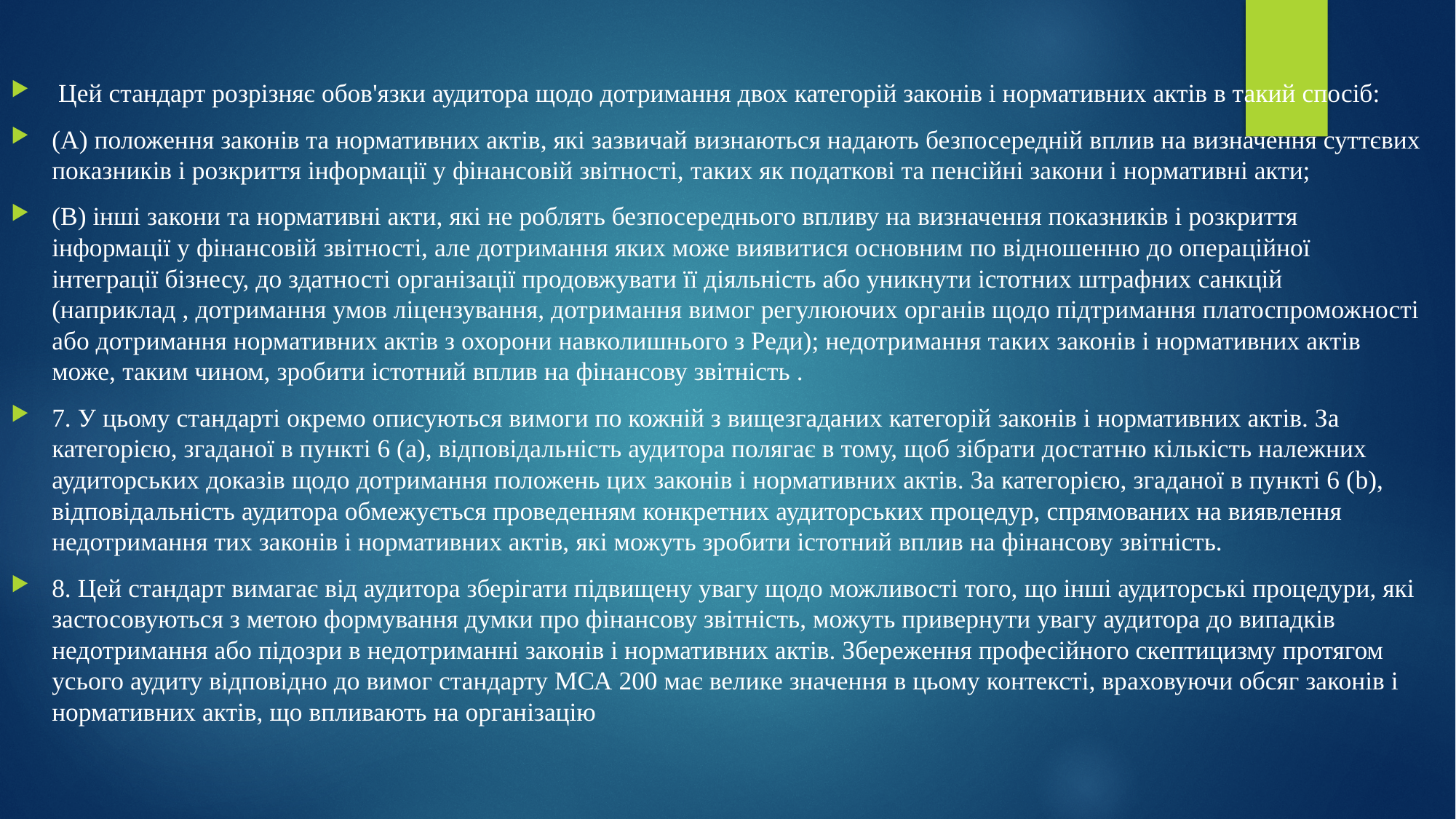

#
 Цей стандарт розрізняє обов'язки аудитора щодо дотримання двох категорій законів і нормативних актів в такий спосіб:
(A) положення законів та нормативних актів, які зазвичай визнаються надають безпосередній вплив на визначення суттєвих показників і розкриття інформації у фінансовій звітності, таких як податкові та пенсійні закони і нормативні акти;
(B) інші закони та нормативні акти, які не роблять безпосереднього впливу на визначення показників і розкриття інформації у фінансовій звітності, але дотримання яких може виявитися основним по відношенню до операційної інтеграції бізнесу, до здатності організації продовжувати її діяльність або уникнути істотних штрафних санкцій (наприклад , дотримання умов ліцензування, дотримання вимог регулюючих органів щодо підтримання платоспроможності або дотримання нормативних актів з охорони навколишнього з Реди); недотримання таких законів і нормативних актів може, таким чином, зробити істотний вплив на фінансову звітність .
7. У цьому стандарті окремо описуються вимоги по кожній з вищезгаданих категорій законів і нормативних актів. За категорією, згаданої в пункті 6 (a), відповідальність аудитора полягає в тому, щоб зібрати достатню кількість належних аудиторських доказів щодо дотримання положень цих законів і нормативних актів. За категорією, згаданої в пункті 6 (b), відповідальність аудитора обмежується проведенням конкретних аудиторських процедур, спрямованих на виявлення недотримання тих законів і нормативних актів, які можуть зробити істотний вплив на фінансову звітність.
8. Цей стандарт вимагає від аудитора зберігати підвищену увагу щодо можливості того, що інші аудиторські процедури, які застосовуються з метою формування думки про фінансову звітність, можуть привернути увагу аудитора до випадків недотримання або підозри в недотриманні законів і нормативних актів. Збереження професійного скептицизму протягом усього аудиту відповідно до вимог стандарту МСА 200 має велике значення в цьому контексті, враховуючи обсяг законів і нормативних актів, що впливають на організацію